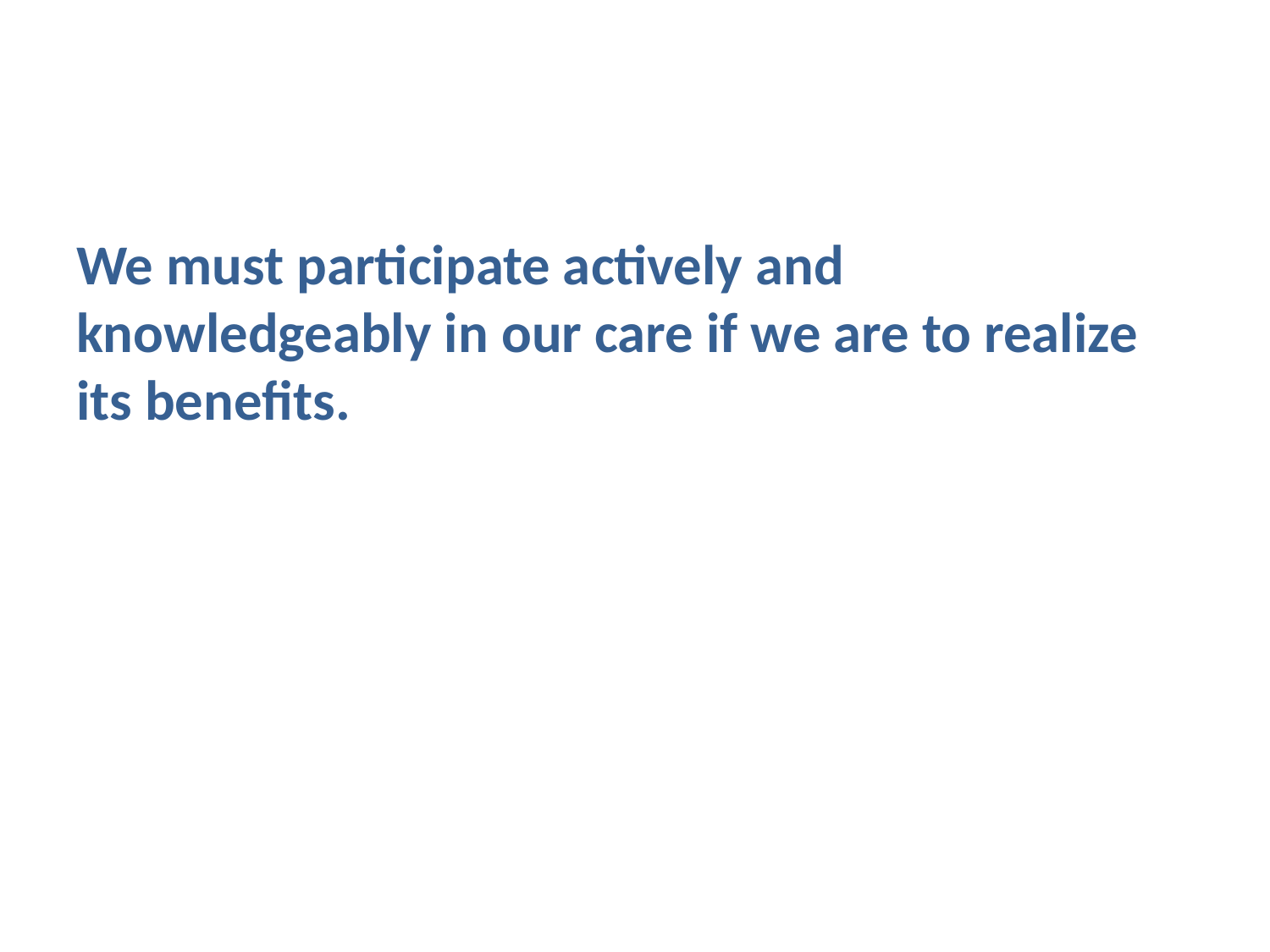

We must participate actively and knowledgeably in our care if we are to realize its benefits.